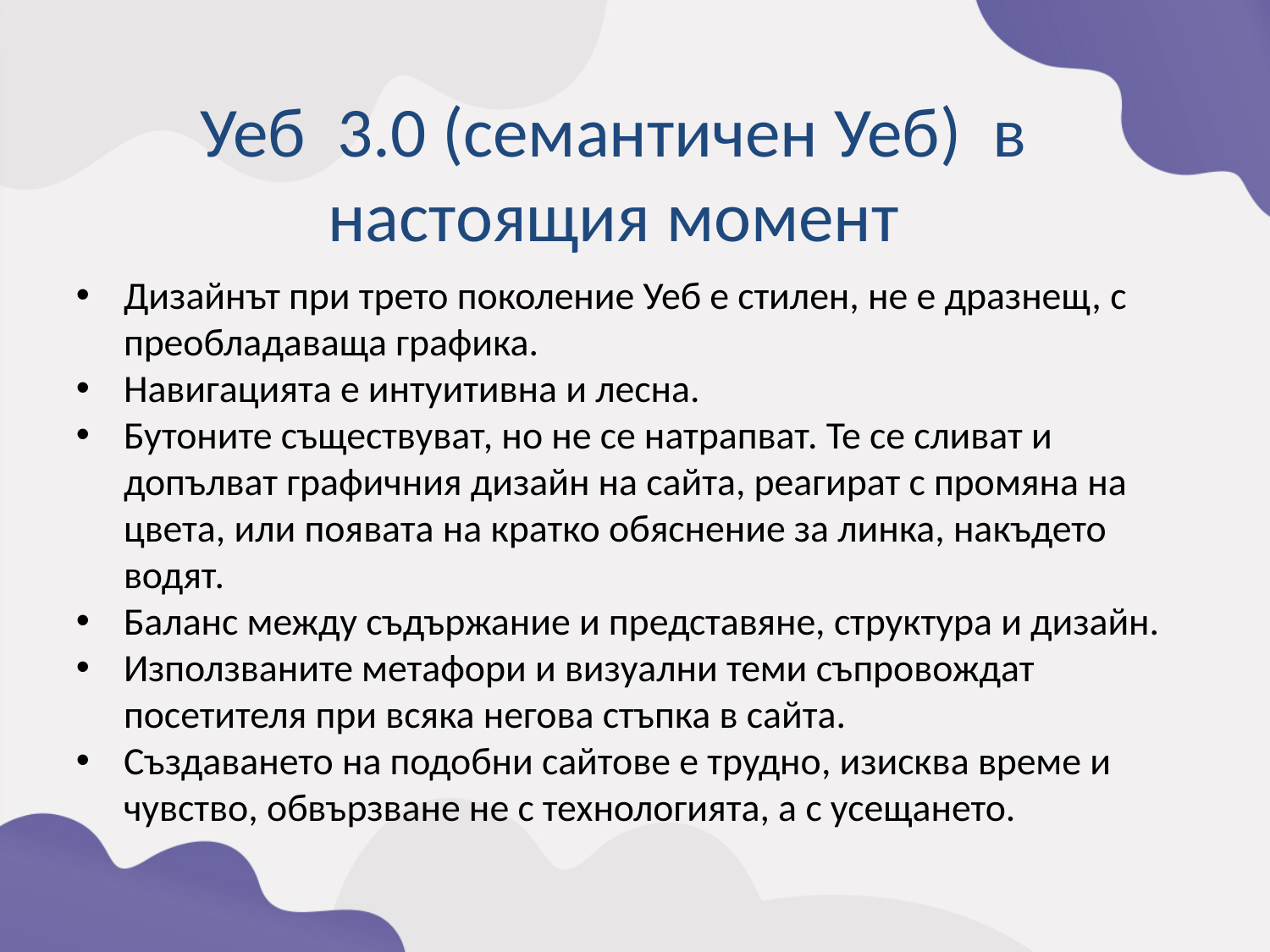

Уеб  3.0 (семантичен Уеб)  в настоящия момент

Дизайнът при трето поколение Уеб е стилен, не e дразнещ, с преобладаваща графика.
Навигацията е интуитивна и лесна.
Бутоните съществуват, но не се натрапват. Те се сливат и допълват графичния дизайн на сайта, реагират с промяна на цвета, или появата на кратко обяснение за линка, накъдето водят.
Баланс между съдържание и представяне, структура и дизайн.
Използваните метафори и визуални теми съпровождат посетителя при всяка негова стъпка в сайта.
Създаването на подобни сайтове е трудно, изисква време и чувство, обвързване не с технологията, а с усещането.